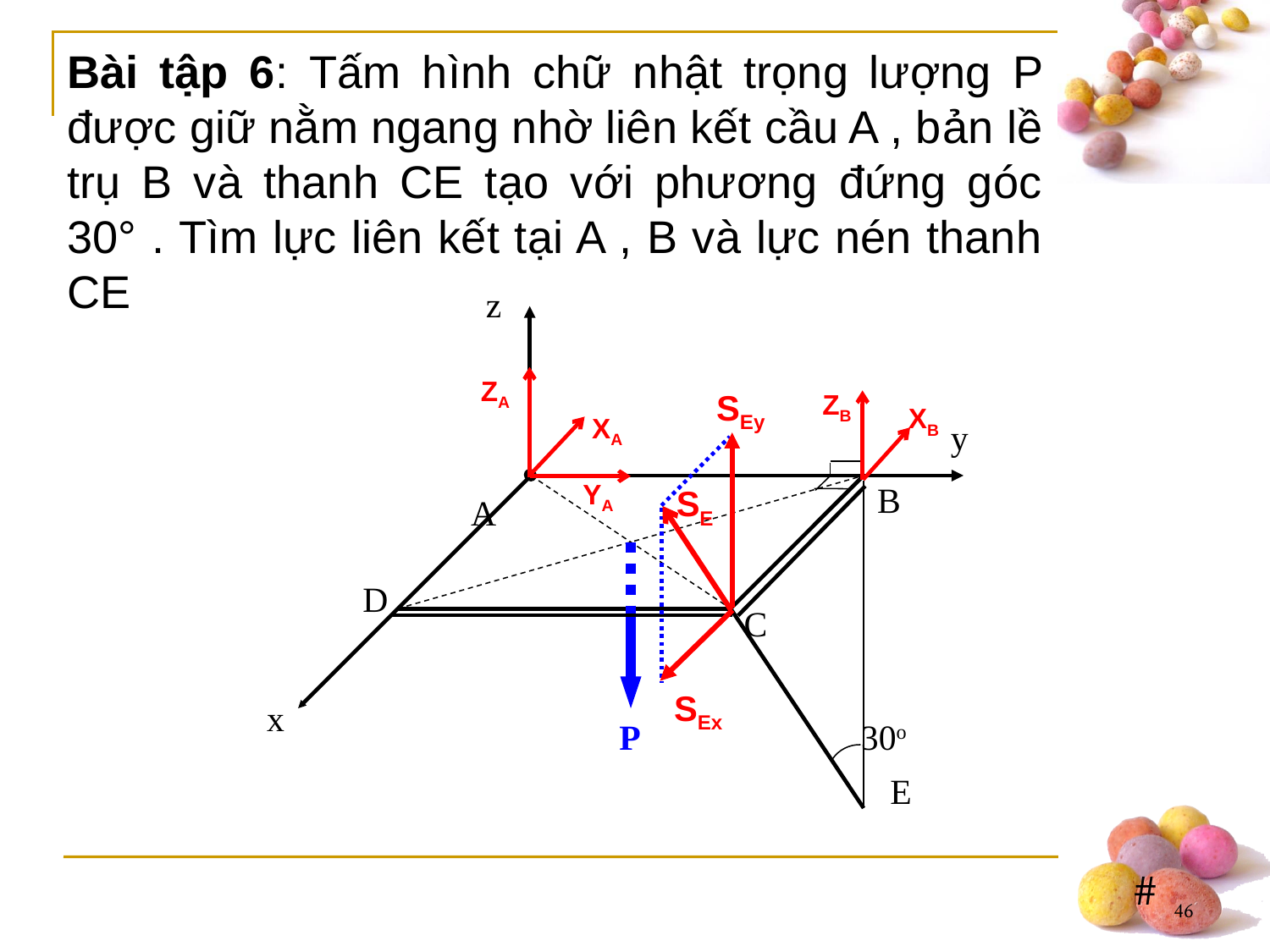

Bài tập 6: Tấm hình chữ nhật trọng lượng P được giữ nằm ngang nhờ liên kết cầu A , bản lề trụ B và thanh CE tạo với phương đứng góc 30° . Tìm lực liên kết tại A , B và lực nén thanh CE
 z
 y
  A

  B

D
C

 x
 P
  30o

E
ZA
XA
YA
SEy
ZB
XB
SE
SEx
46